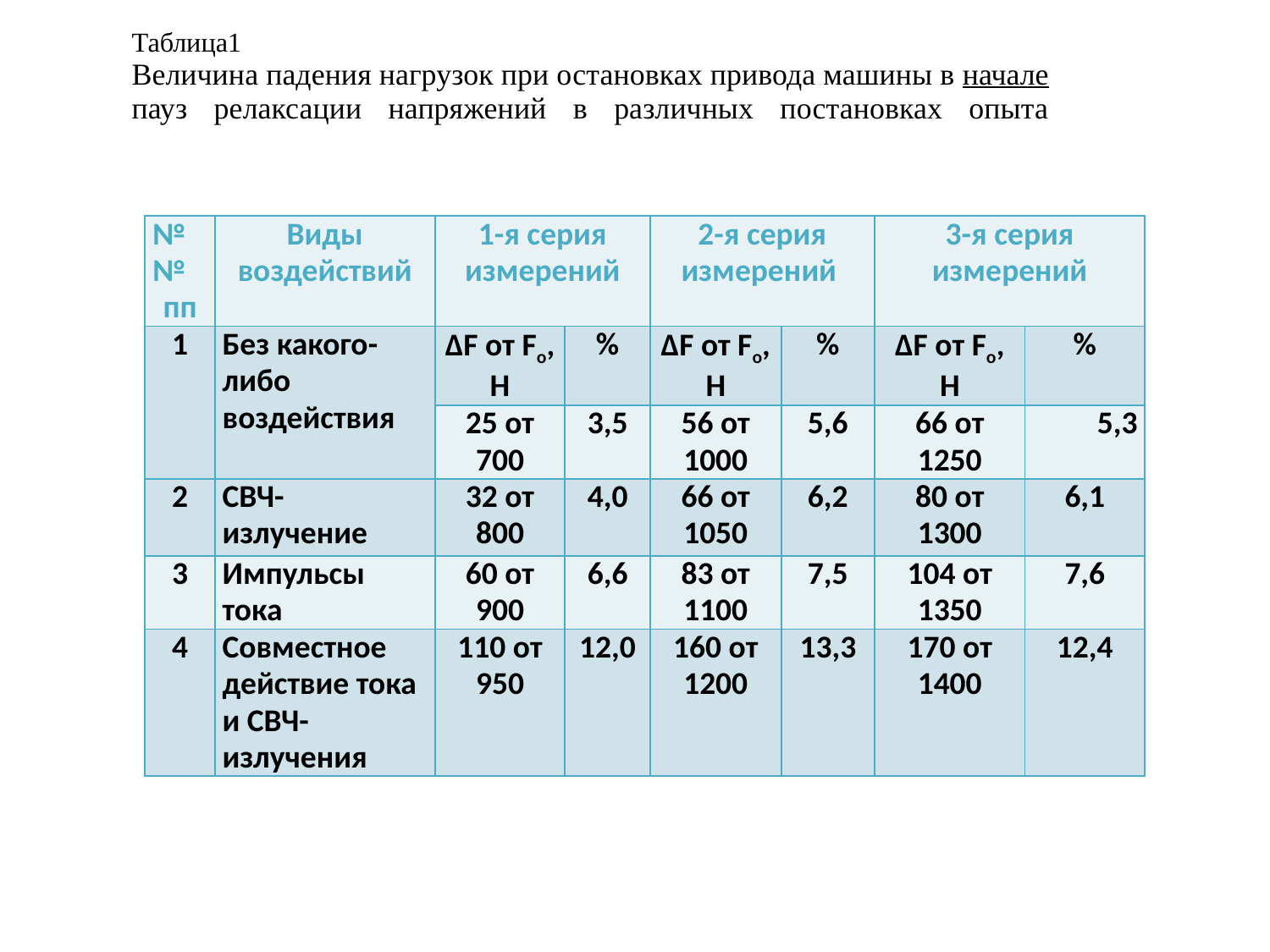

# Таблица1 Величина падения нагрузок при остановках привода машины в начале пауз релаксации напряжений в различных постановках опыта
| №№ пп | Виды воздействий | 1-я серия измерений |  | 2-я серия измерений |  | 3-я серия измерений |  |
| --- | --- | --- | --- | --- | --- | --- | --- |
| 1 | Без какого-либо воздействия | ΔF от Fо, Н | % | ΔF от Fо, Н | % | ΔF от Fо, Н | % |
|  |  | 25 от 700 | 3,5 | 56 от 1000 | 5,6 | 66 от 1250 | 5,3 |
| 2 | СВЧ-излучение | 32 от 800 | 4,0 | 66 от 1050 | 6,2 | 80 от 1300 | 6,1 |
| 3 | Импульсы тока | 60 от 900 | 6,6 | 83 от 1100 | 7,5 | 104 от 1350 | 7,6 |
| 4 | Совместное действие тока и СВЧ-излучения | 110 от 950 | 12,0 | 160 от 1200 | 13,3 | 170 от 1400 | 12,4 |